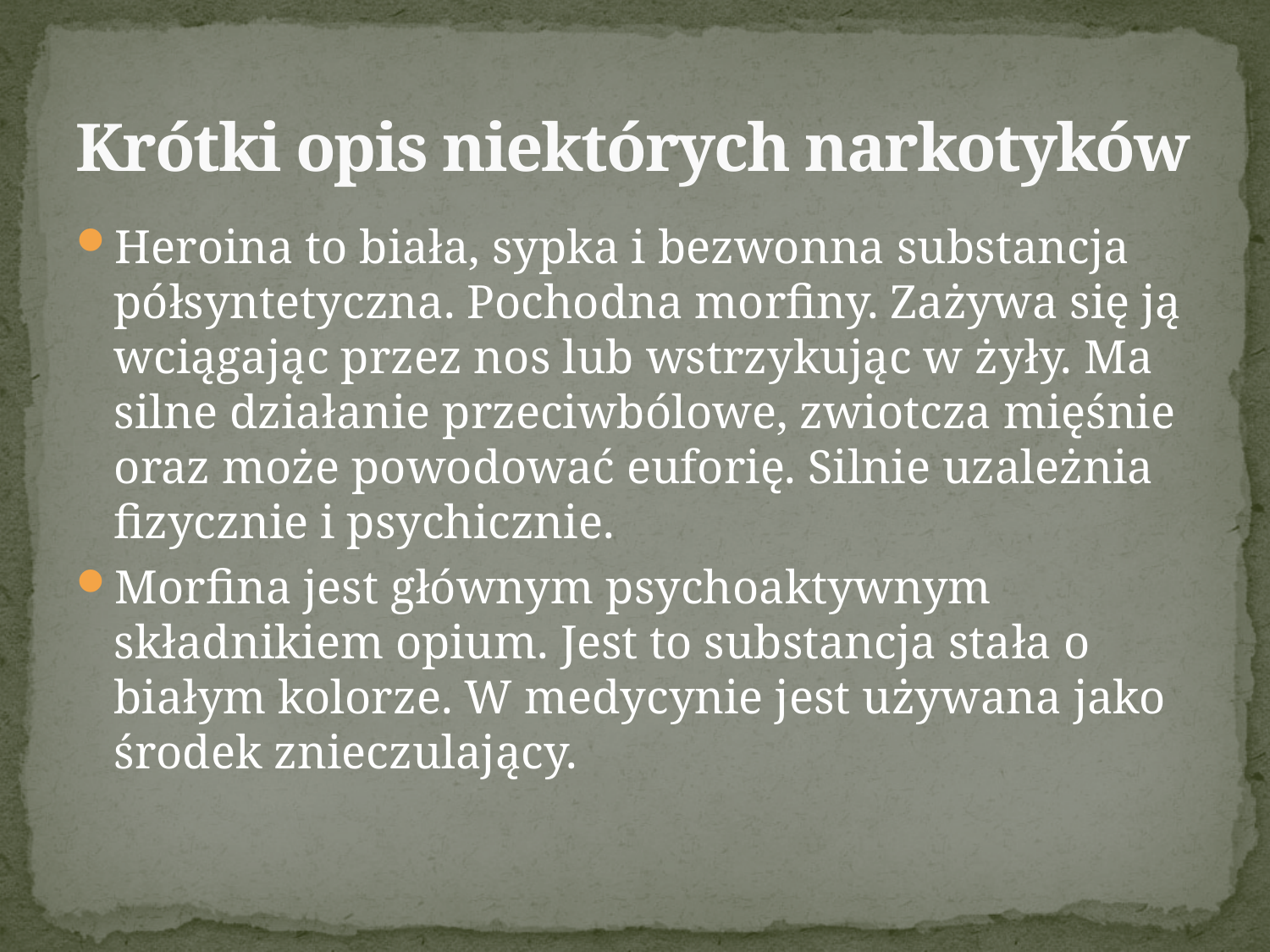

# Krótki opis niektórych narkotyków
Heroina to biała, sypka i bezwonna substancja półsyntetyczna. Pochodna morfiny. Zażywa się ją wciągając przez nos lub wstrzykując w żyły. Ma silne działanie przeciwbólowe, zwiotcza mięśnie oraz może powodować euforię. Silnie uzależnia fizycznie i psychicznie.
Morfina jest głównym psychoaktywnym składnikiem opium. Jest to substancja stała o białym kolorze. W medycynie jest używana jako środek znieczulający.